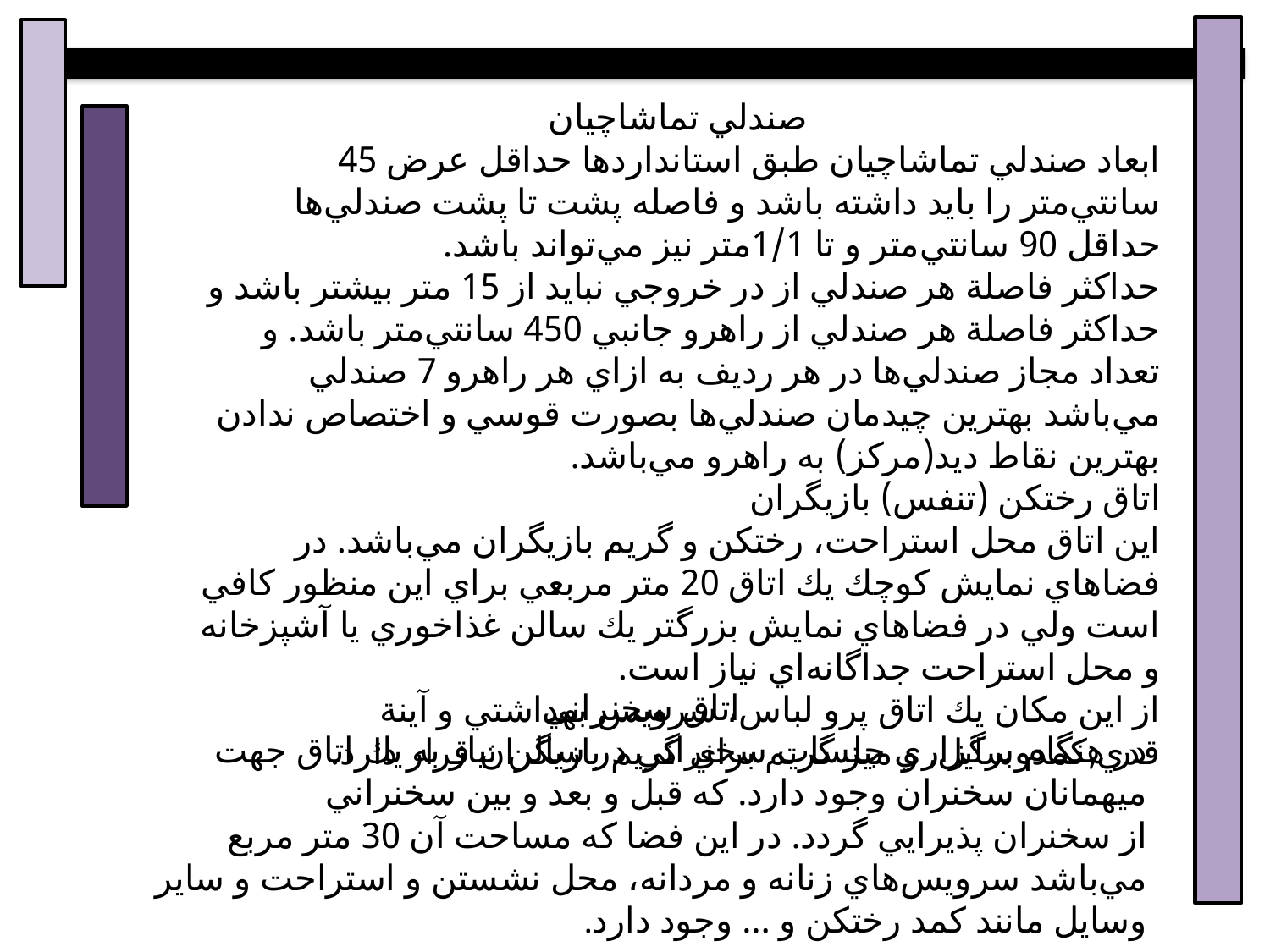

صندلي تماشاچيان
ابعاد صندلي تماشاچيان طبق استانداردها حداقل عرض 45 سانتي‌متر را بايد داشته باشد و فاصله پشت تا پشت صندلي‌ها حداقل 90 سانتي‌متر و تا 1/1متر نيز مي‌تواند باشد.
حداكثر فاصلة هر صندلي از در خروجي نبايد از 15 متر بيشتر باشد و حداكثر فاصلة هر صندلي از راهرو جانبي 450 سانتي‌متر باشد. و تعداد مجاز صندلي‌ها در هر رديف به ازاي هر راهرو 7 صندلي مي‌باشد بهترين چيدمان صندلي‌ها بصورت قوسي و اختصاص ندادن بهترين نقاط ديد(مركز) به راهرو مي‌باشد.
اتاق رختكن (تنفس) بازيگران
اين اتاق محل استراحت، رختكن و گريم بازيگران مي‌باشد. در فضاهاي نمايش كوچك يك اتاق 20 متر مربعي براي اين منظور كافي است ولي در فضاهاي نمايش بزرگتر يك سالن غذاخوري يا آشپزخانه و محل استراحت جداگانه‌اي نياز است.
از اين مكان يك اتاق پرو لباس، سرويس بهداشتي و آينة قدي,كمدوسايل, و ميز گريم براي گريم بازيگران قرار دارد.

اتاق سخنراني
در هنگام برگزاري جلسات سخنراني در سالن نياز به يك اتاق جهت ميهمانان سخنران وجود دارد. كه قبل و بعد و بين سخنراني
از سخنران پذيرايي گردد. در اين فضا كه مساحت آن 30 متر مربع مي‌باشد سرويس‌هاي زنانه و مردانه، محل نشستن و استراحت و ساير وسايل مانند كمد رختكن و … وجود دارد.